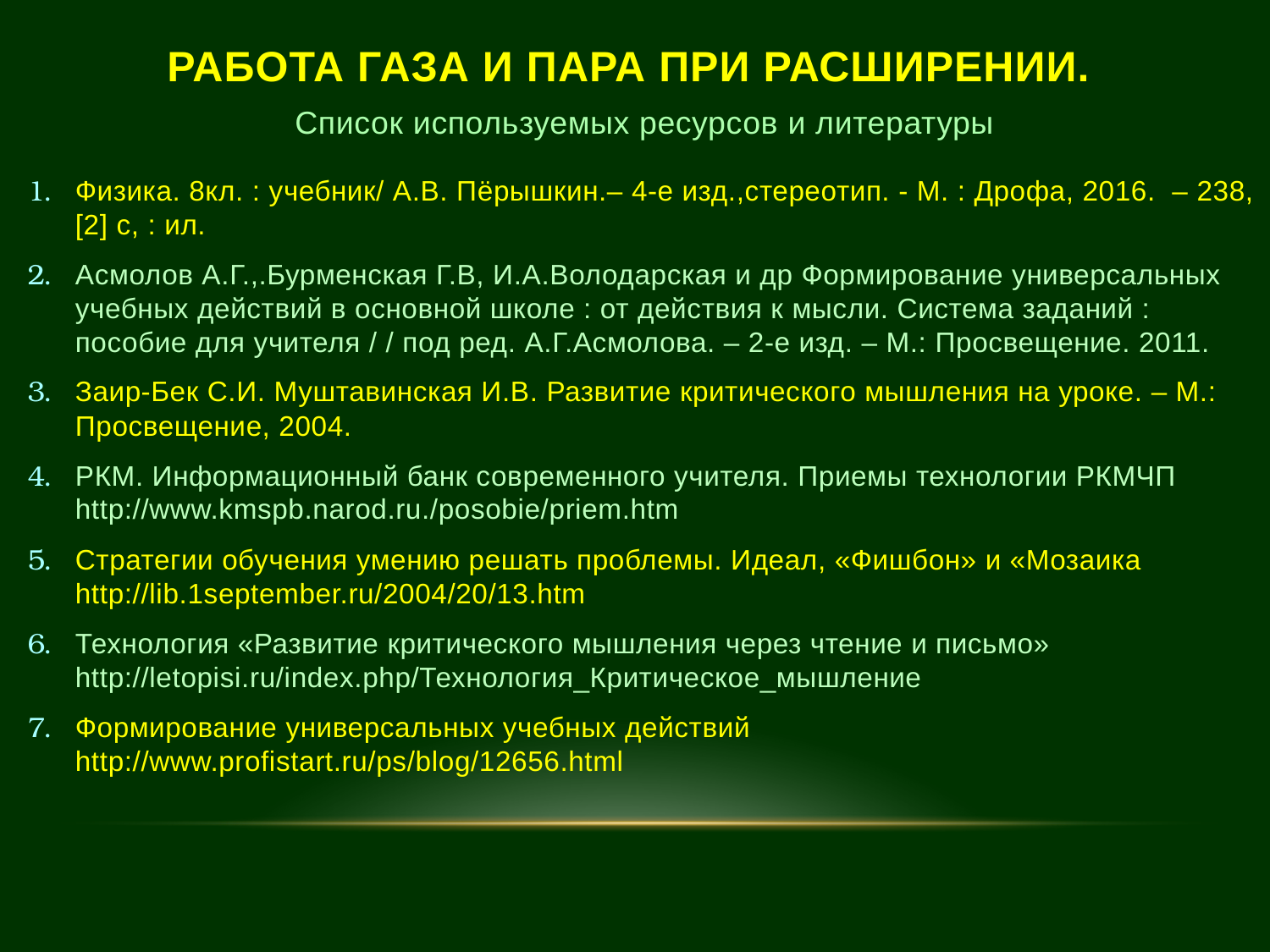

# Работа газа и пара при расширении.
Список используемых ресурсов и литературы
Физика. 8кл. : учебник/ А.В. Пёрышкин.– 4-е изд.,стереотип. - М. : Дрофа, 2016.  – 238, [2] с, : ил.
Асмолов А.Г.,.Бурменская Г.В, И.А.Володарская и др Формирование универсальных учебных действий в основной школе : от действия к мысли. Система заданий : пособие для учителя / / под ред. А.Г.Асмолова. – 2-е изд. – М.: Просвещение. 2011.
Заир-Бек С.И. Муштавинская И.В. Развитие критического мышления на уроке. – М.: Просвещение, 2004.
РКМ. Информационный банк современного учителя. Приемы технологии РКМЧП http://www.kmspb.narod.ru./posobie/priem.htm
Стратегии обучения умению решать проблемы. Идеал, «Фишбон» и «Мозаика http://lib.1september.ru/2004/20/13.htm
Технология «Развитие критического мышления через чтение и письмо» http://letopisi.ru/index.php/Технология_Критическое_мышление
Формирование универсальных учебных действий http://www.profistart.ru/ps/blog/12656.html